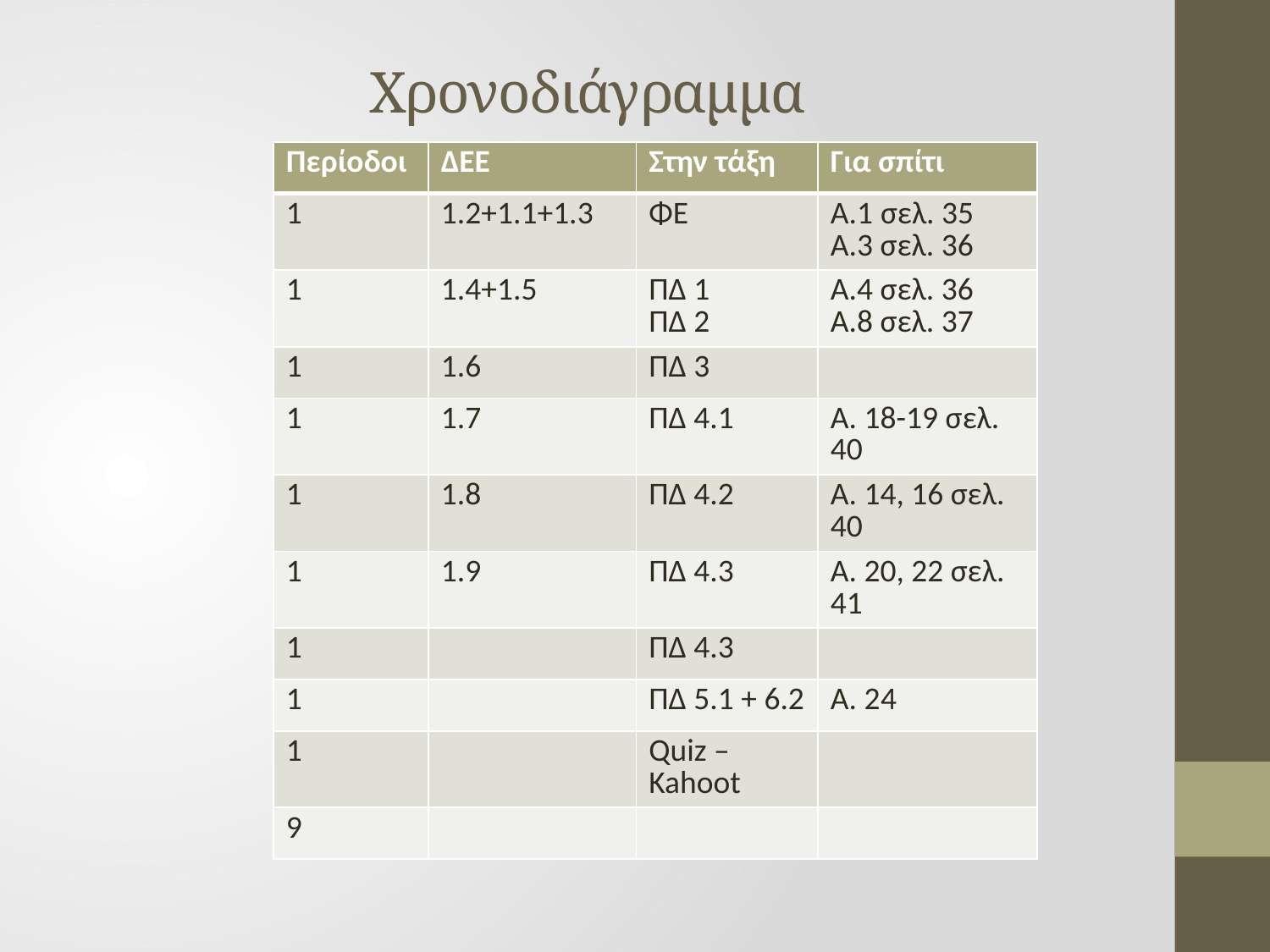

# Χρονοδιάγραμμα
| Περίοδοι | ΔΕΕ | Στην τάξη | Για σπίτι |
| --- | --- | --- | --- |
| 1 | 1.2+1.1+1.3 | ΦΕ | A.1 σελ. 35 Α.3 σελ. 36 |
| 1 | 1.4+1.5 | ΠΔ 1 ΠΔ 2 | Α.4 σελ. 36 Α.8 σελ. 37 |
| 1 | 1.6 | ΠΔ 3 |  |
| 1 | 1.7 | ΠΔ 4.1 | Α. 18-19 σελ. 40 |
| 1 | 1.8 | ΠΔ 4.2 | Α. 14, 16 σελ. 40 |
| 1 | 1.9 | ΠΔ 4.3 | Α. 20, 22 σελ. 41 |
| 1 |  | ΠΔ 4.3 |  |
| 1 |  | ΠΔ 5.1 + 6.2 | Α. 24 |
| 1 |  | Quiz – Kahoot |  |
| 9 |  |  |  |